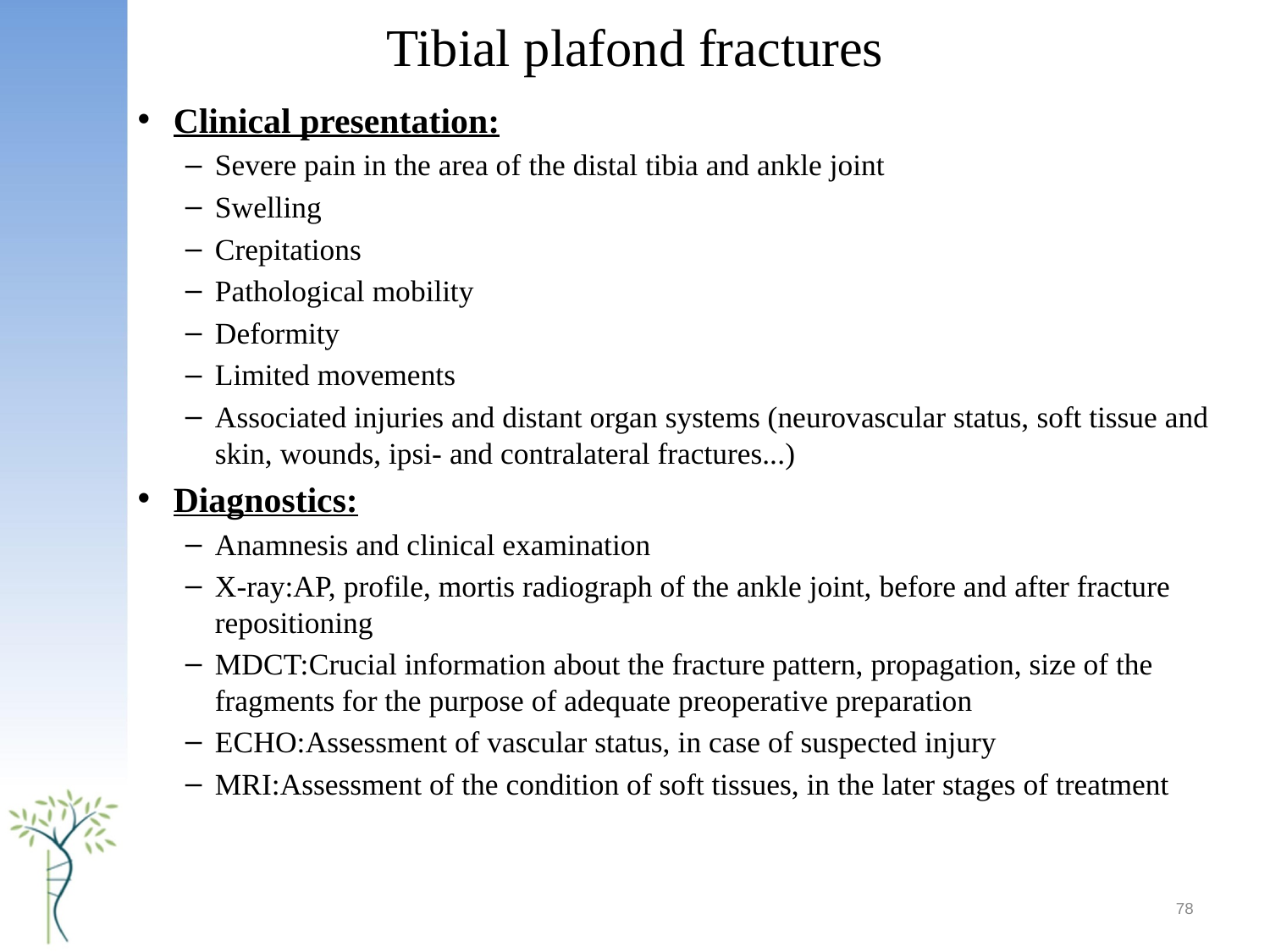

# Tibial plafond fractures
Clinical presentation:
Severe pain in the area of ​​the distal tibia and ankle joint
Swelling
Crepitations
Pathological mobility
Deformity
Limited movements
Associated injuries and distant organ systems (neurovascular status, soft tissue and skin, wounds, ipsi- and contralateral fractures...)
Diagnostics:
Anamnesis and clinical examination
X-ray:AP, profile, mortis radiograph of the ankle joint, before and after fracture repositioning
MDCT:Crucial information about the fracture pattern, propagation, size of the fragments for the purpose of adequate preoperative preparation
ECHO:Assessment of vascular status, in case of suspected injury
MRI:Assessment of the condition of soft tissues, in the later stages of treatment
78